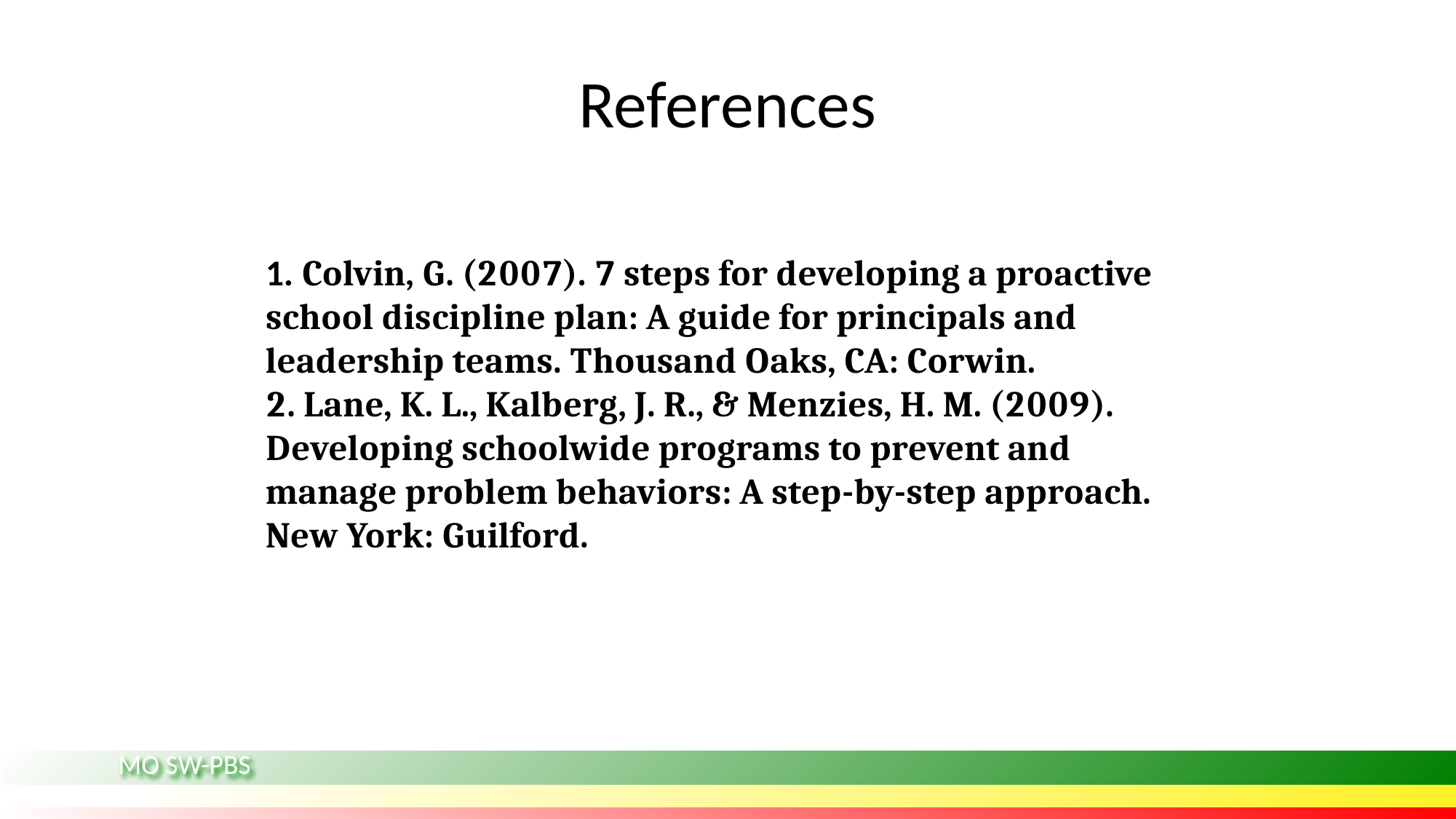

# References
1. Colvin, G. (2007). 7 steps for developing a proactive school discipline plan: A guide for principals and leadership teams. Thousand Oaks, CA: Corwin.
2. Lane, K. L., Kalberg, J. R., & Menzies, H. M. (2009). Developing schoolwide programs to prevent and manage problem behaviors: A step-by-step approach. New York: Guilford.